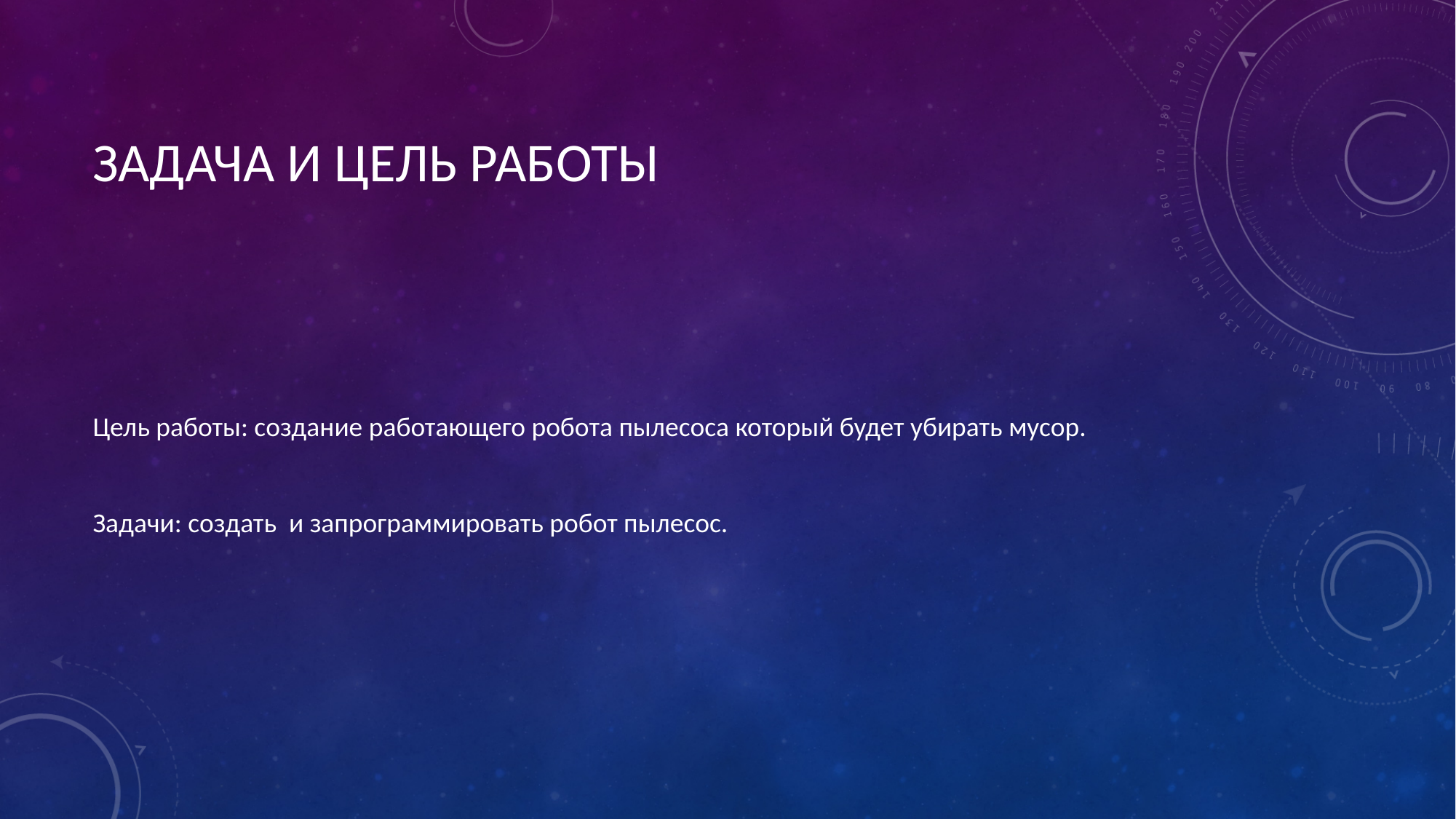

# Задача и цель работы
Цель работы: создание работающего робота пылесоса который будет убирать мусор.

Задачи: создать  и запрограммировать робот пылесос.